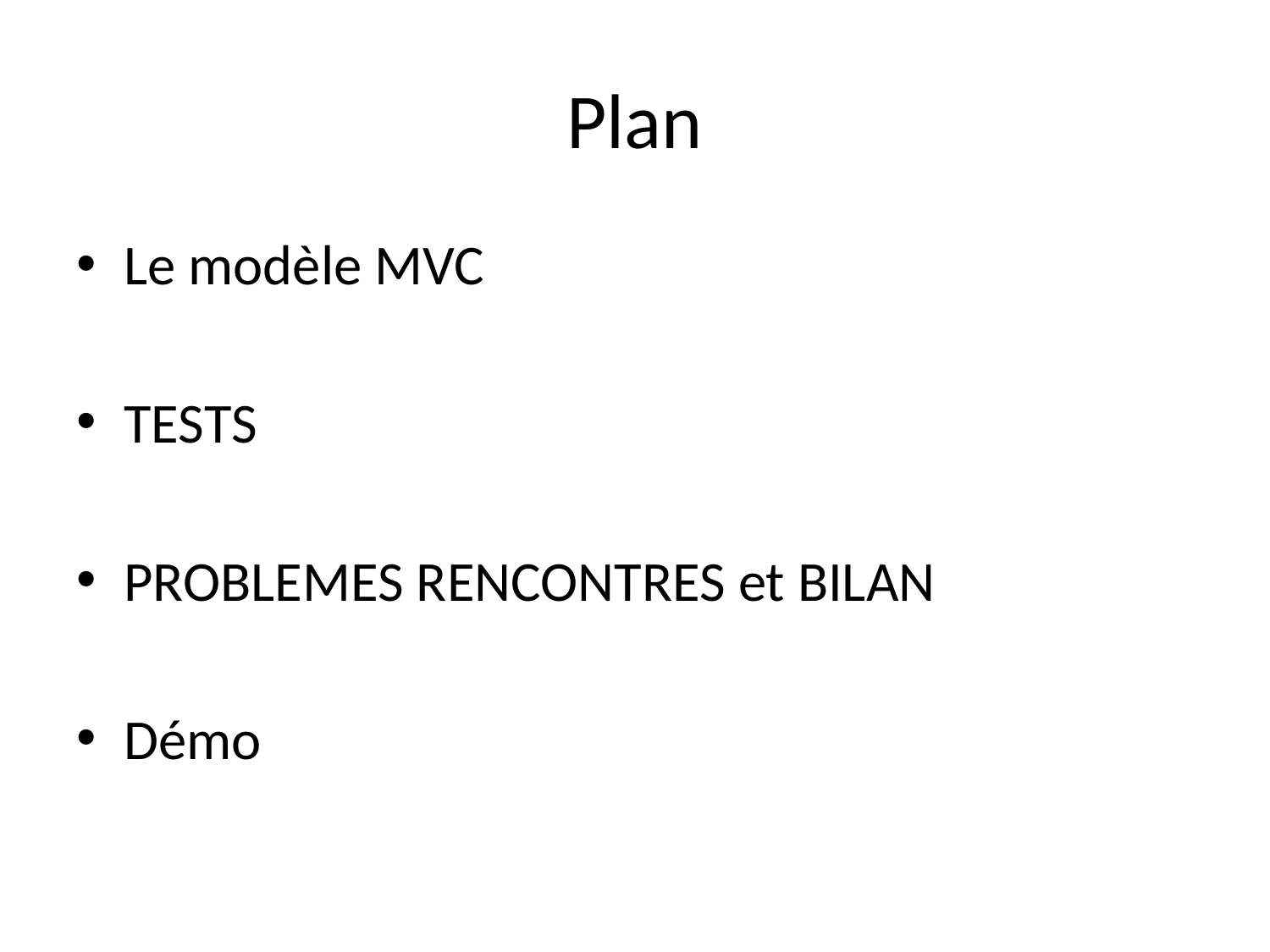

# Plan
Le modèle MVC

TESTS

PROBLEMES RENCONTRES et BILAN

Démo